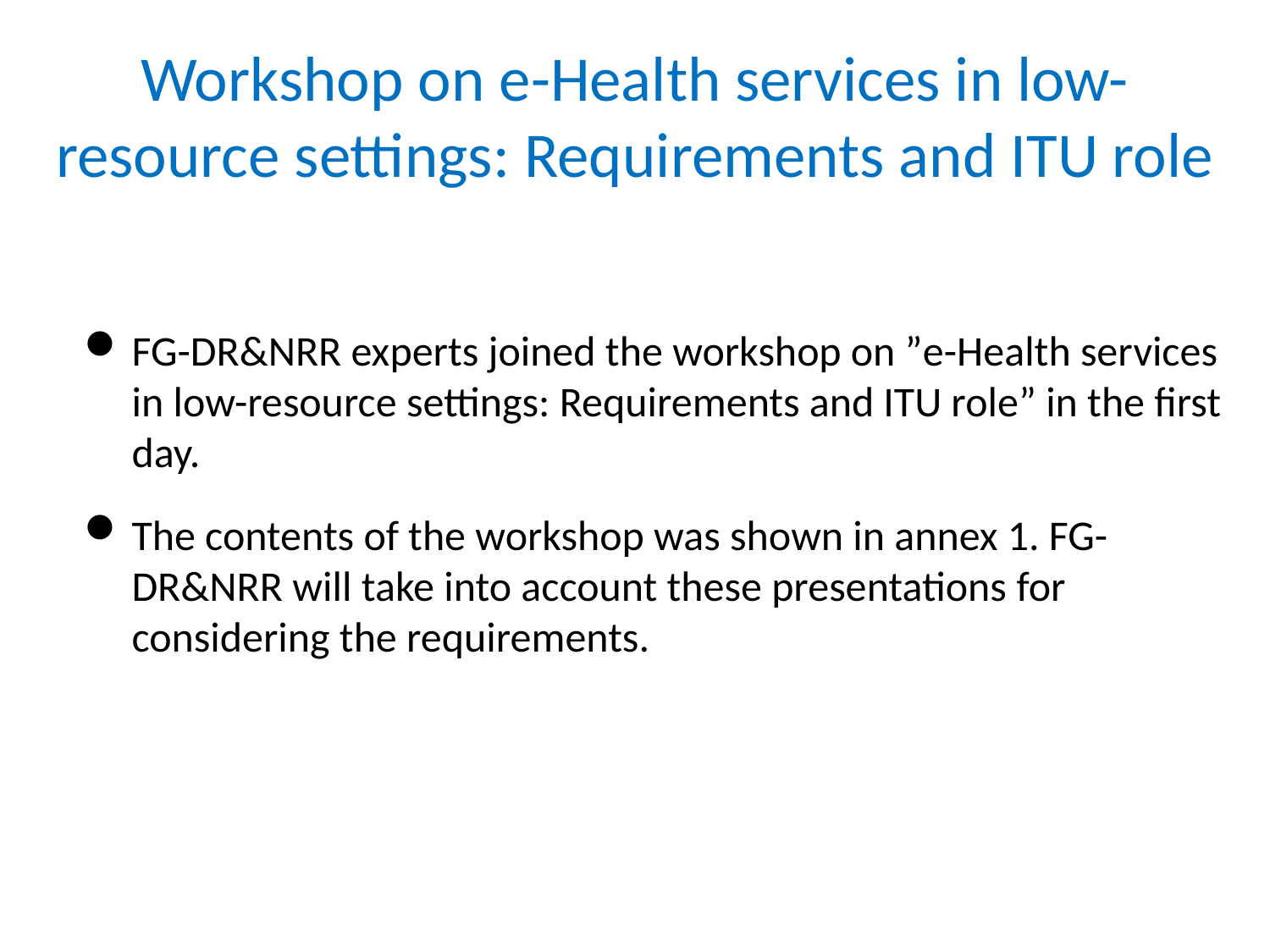

Workshop on e-Health services in low-resource settings: Requirements and ITU role
FG-DR&NRR experts joined the workshop on ”e-Health services in low-resource settings: Requirements and ITU role” in the first day.
The contents of the workshop was shown in annex 1. FG-DR&NRR will take into account these presentations for considering the requirements.